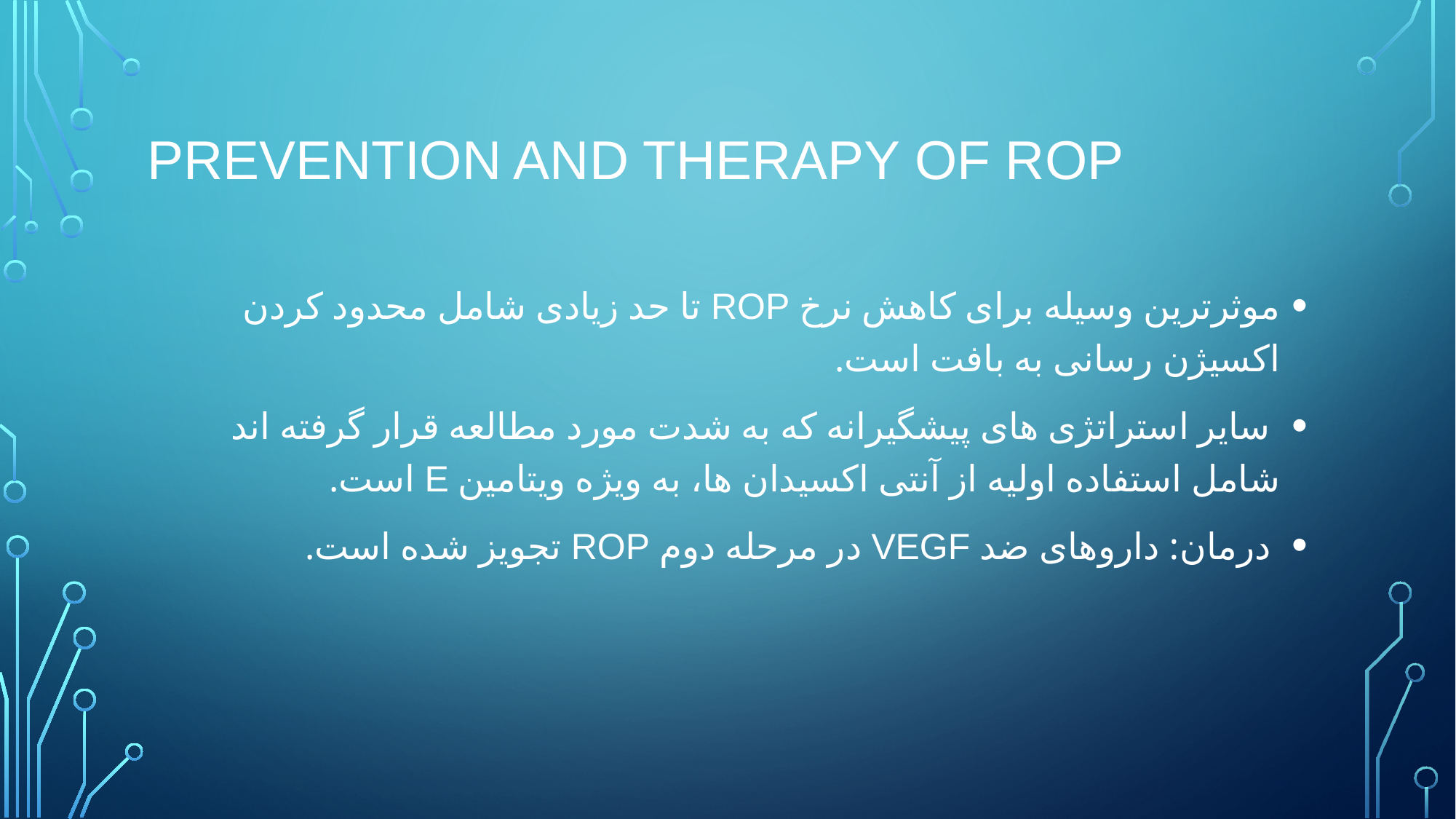

# Prevention and therapy of ROP
موثرترین وسیله برای کاهش نرخ ROP تا حد زیادی شامل محدود کردن اکسیژن رسانی به بافت است.
 سایر استراتژی های پیشگیرانه که به شدت مورد مطالعه قرار گرفته اند شامل استفاده اولیه از آنتی اکسیدان ها، به ویژه ویتامین E است.
 درمان: داروهای ضد VEGF در مرحله دوم ROP تجویز شده است.